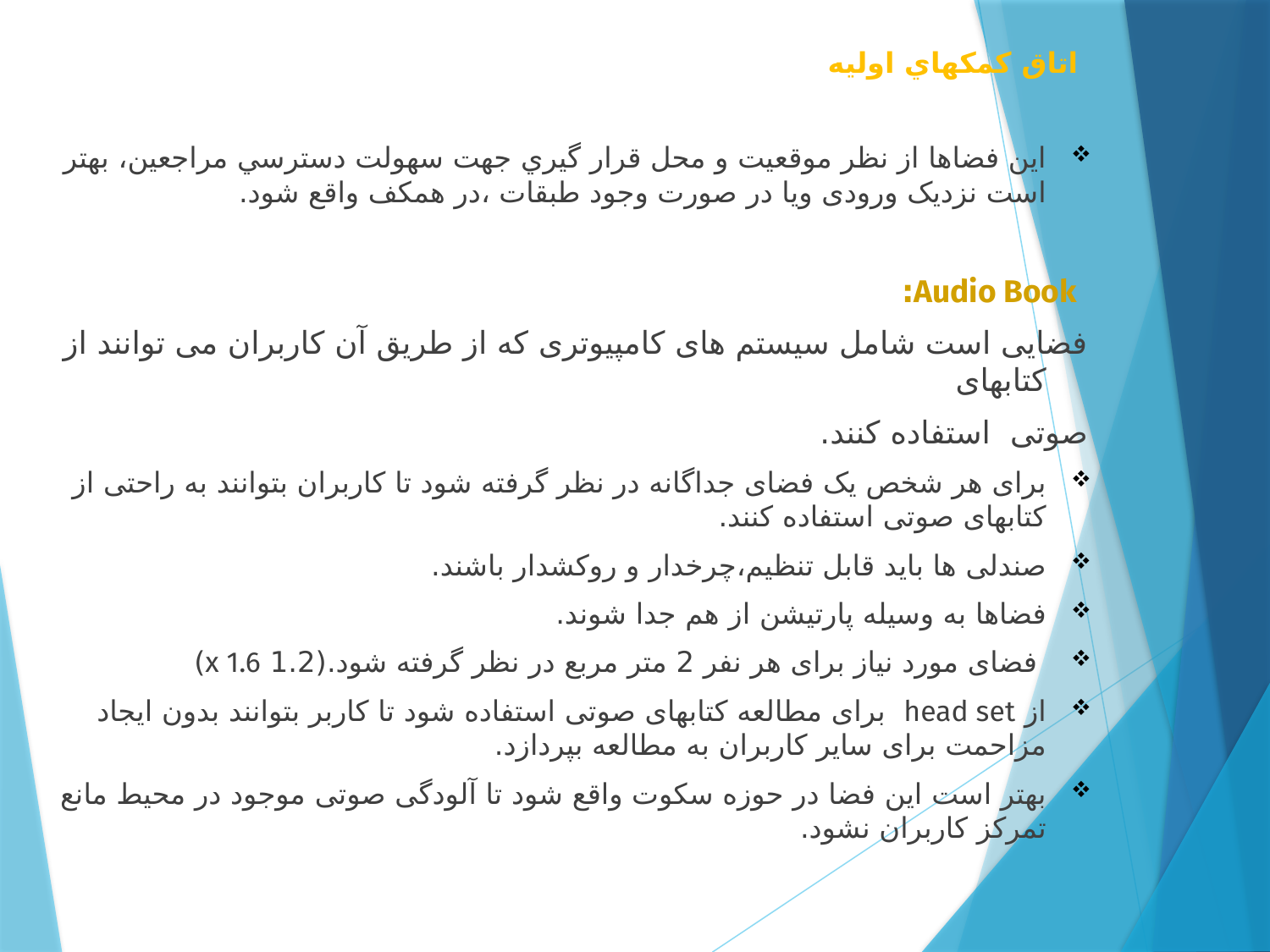

# اتاق كمكهاي اوليه
اين فضاها از نظر موقعيت و محل قرار گيري جهت سهولت دسترسي مراجعين، ‌بهتر است نزدیک ورودی ویا در صورت وجود طبقات ،در همکف واقع شود.

 Audio Book:
فضایی است شامل سیستم های کامپیوتری که از طریق آن کاربران می توانند از کتابهای
صوتی  استفاده کنند.
برای هر شخص یک فضای جداگانه در نظر گرفته شود تا کاربران بتوانند به راحتی از کتابهای صوتی استفاده کنند.
صندلی ها باید قابل تنظیم،چرخدار و روکشدار باشند.
فضاها به وسیله پارتیشن از هم جدا شوند.
 فضای مورد نیاز برای هر نفر 2 متر مربع در نظر گرفته شود.(1.2 x 1.6)
از head set  برای مطالعه کتابهای صوتی استفاده شود تا کاربر بتوانند بدون ایجاد مزاحمت برای سایر کاربران به مطالعه بپردازد.
بهتر است این فضا در حوزه سکوت واقع شود تا آلودگی صوتی موجود در محیط مانع تمرکز کاربران نشود.